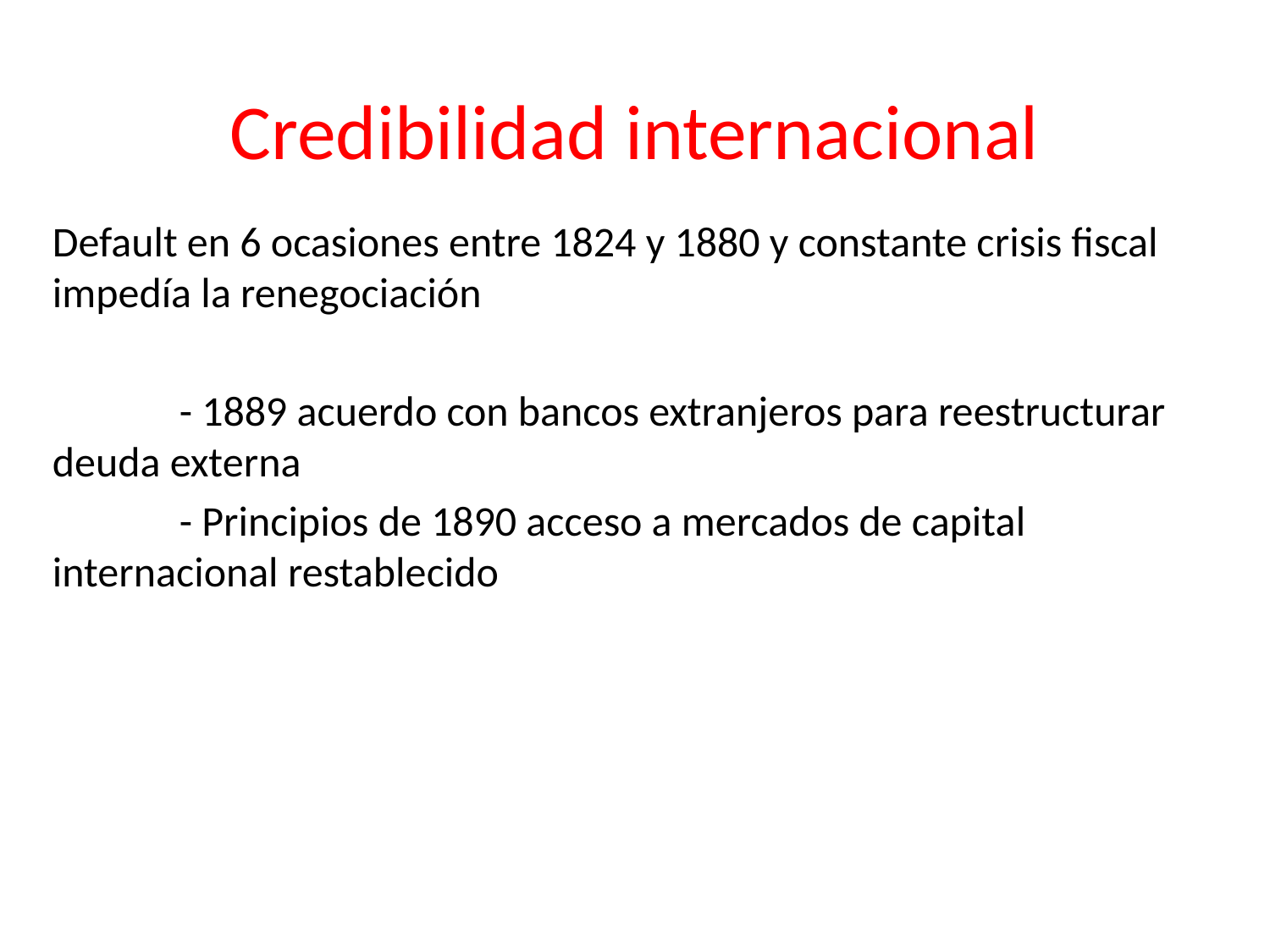

# Credibilidad internacional
Default en 6 ocasiones entre 1824 y 1880 y constante crisis fiscal impedía la renegociación

	- 1889 acuerdo con bancos extranjeros para reestructurar 	deuda externa
	- Principios de 1890 acceso a mercados de capital 	internacional restablecido